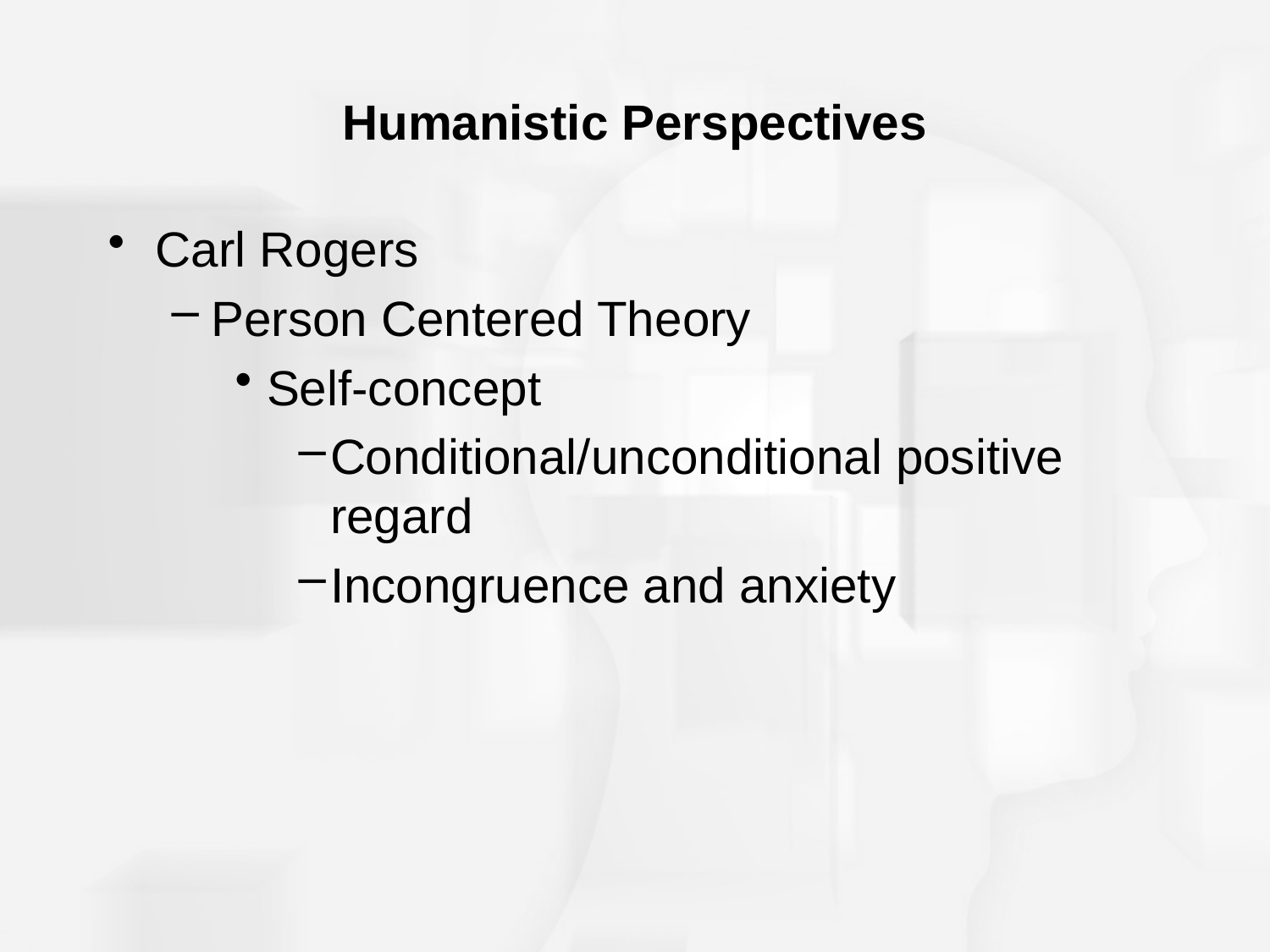

# Humanistic Perspectives
Carl Rogers
Person Centered Theory
Self-concept
Conditional/unconditional positive regard
Incongruence and anxiety